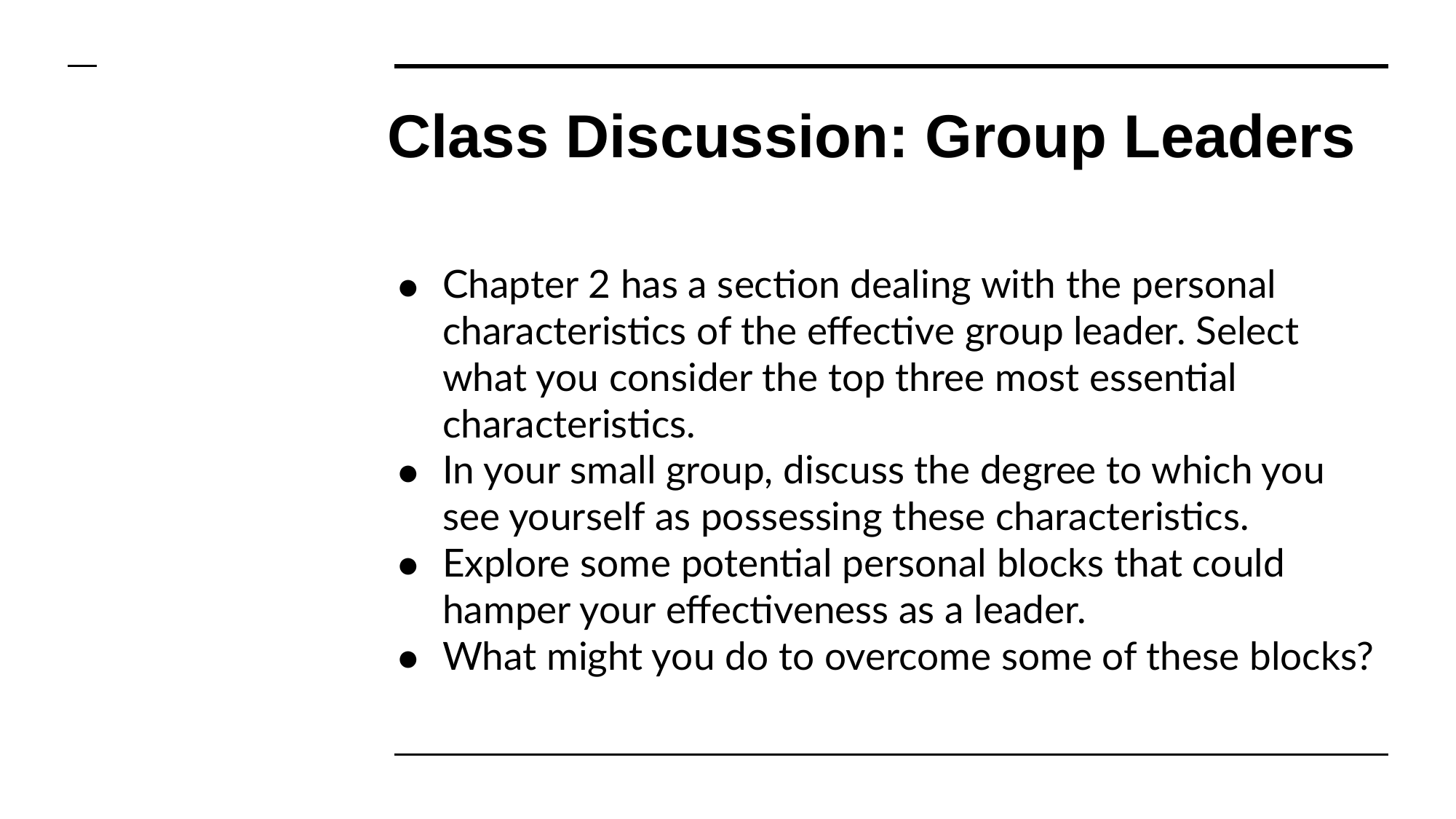

# Class Discussion: Group Leaders
Chapter 2 has a section dealing with the personal characteristics of the effective group leader. Select what you consider the top three most essential characteristics.
In your small group, discuss the degree to which you see yourself as possessing these characteristics.
Explore some potential personal blocks that could hamper your effectiveness as a leader.
What might you do to overcome some of these blocks?